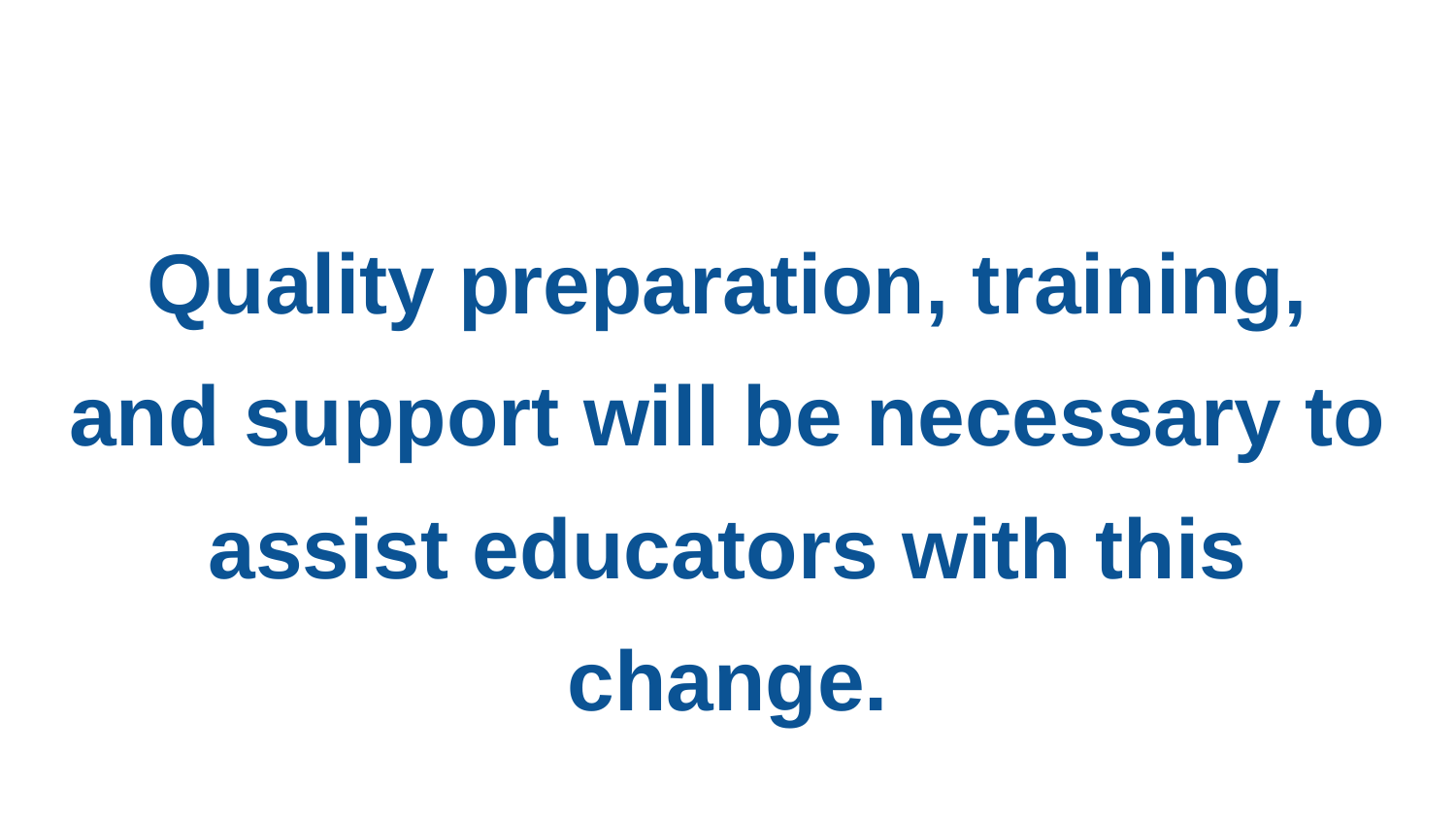

Quality preparation, training, and support will be necessary to assist educators with this change.